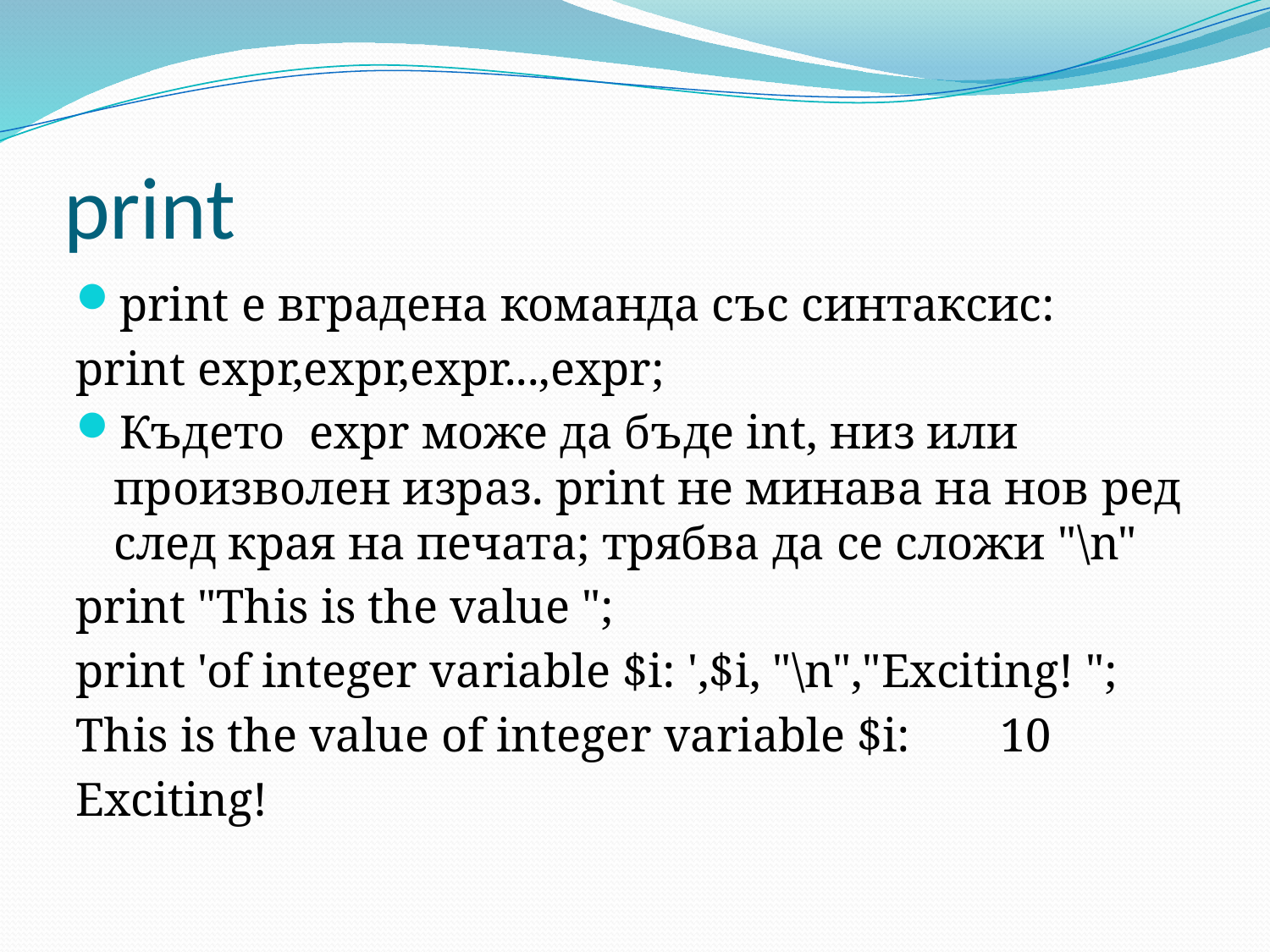

# print
print е вградена команда със синтаксис:
print expr,expr,expr...,expr;
Където  expr може да бъде int, низ или произволен израз. print не минава на нов ред след края на печата; трябва да се сложи "\n"
print "This is the value ";
print 'of integer variable $i: ',$i, "\n","Exciting! ";
This is the value of integer variable $i: 	   10
Exciting!